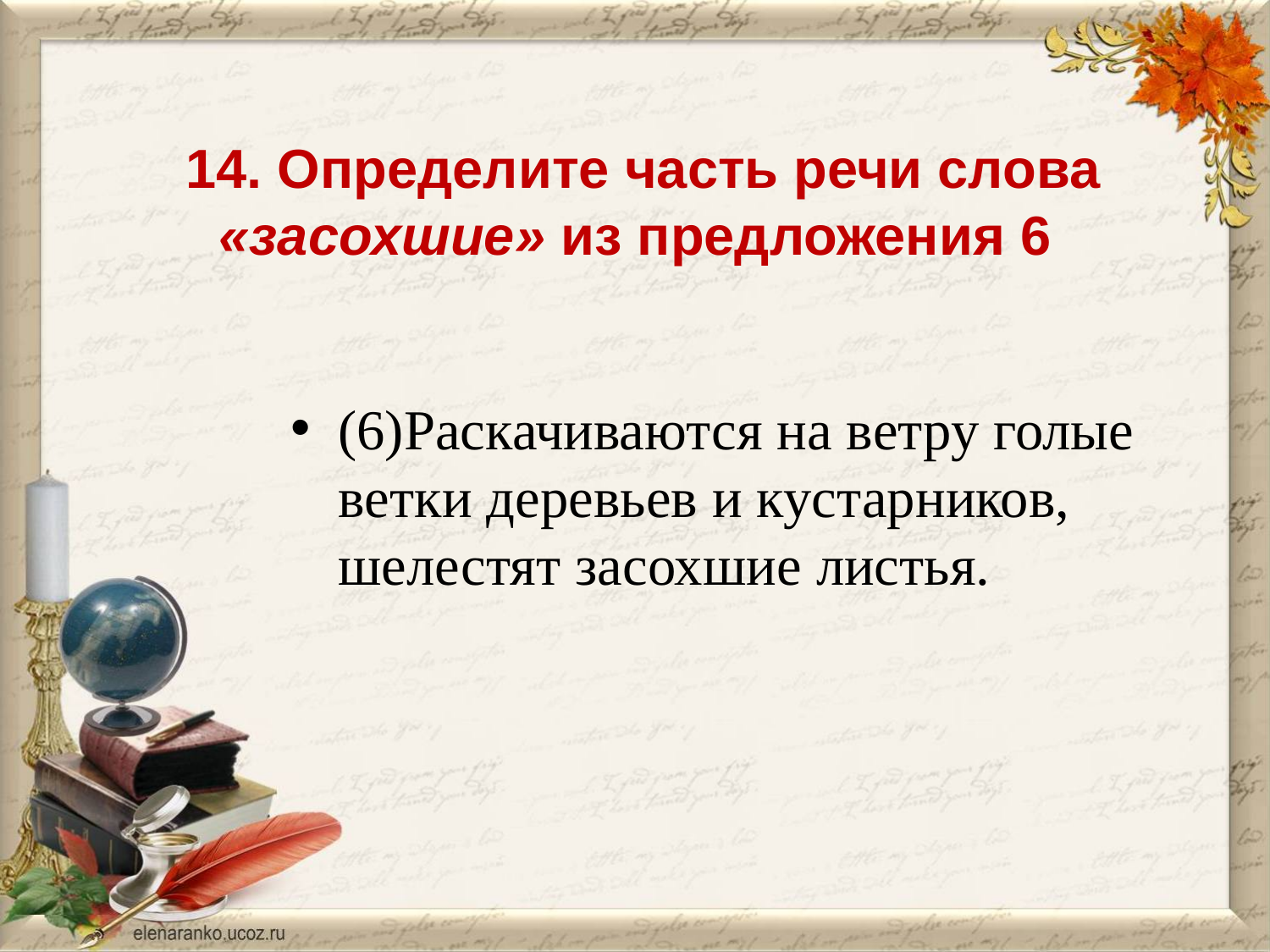

# 14. Определите часть речи слова «засохшие» из предложения 6
(6)Раскачиваются на ветру голые ветки деревьев и кустарников, шелестят засохшие листья.